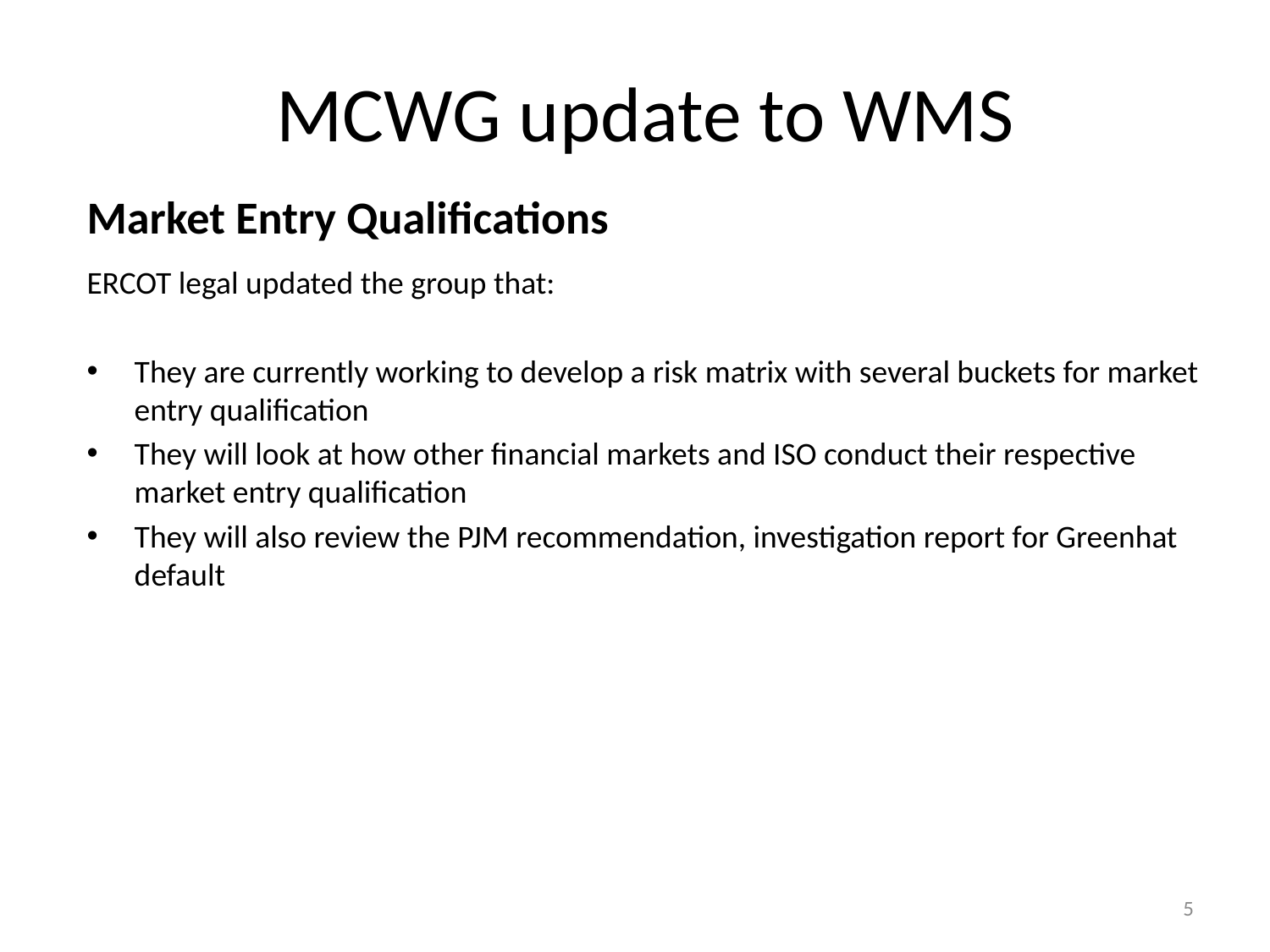

# MCWG update to WMS
Market Entry Qualifications

ERCOT legal updated the group that:

They are currently working to develop a risk matrix with several buckets for market entry qualification
They will look at how other financial markets and ISO conduct their respective market entry qualification
They will also review the PJM recommendation, investigation report for Greenhat default

5